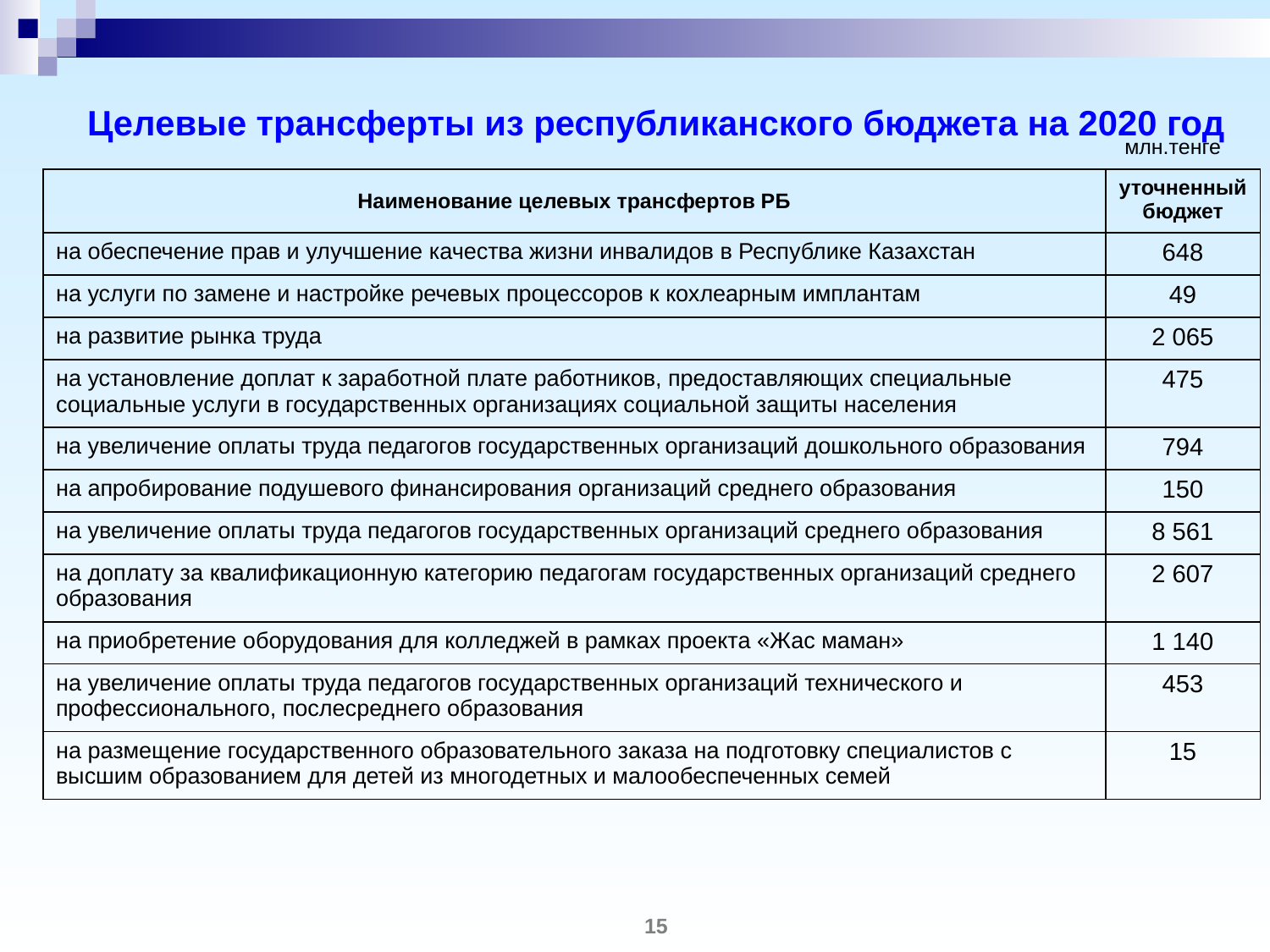

Целевые трансферты из республиканского бюджета на 2020 год
млн.тенге
| Наименование целевых трансфертов РБ | уточненный бюджет |
| --- | --- |
| на обеспечение прав и улучшение качества жизни инвалидов в Республике Казахстан | 648 |
| на услуги по замене и настройке речевых процессоров к кохлеарным имплантам | 49 |
| на развитие рынка труда | 2 065 |
| на установление доплат к заработной плате работников, предоставляющих специальные социальные услуги в государственных организациях социальной защиты населения | 475 |
| на увеличение оплаты труда педагогов государственных организаций дошкольного образования | 794 |
| на апробирование подушевого финансирования организаций среднего образования | 150 |
| на увеличение оплаты труда педагогов государственных организаций среднего образования | 8 561 |
| на доплату за квалификационную категорию педагогам государственных организаций среднего образования | 2 607 |
| на приобретение оборудования для колледжей в рамках проекта «Жас маман» | 1 140 |
| на увеличение оплаты труда педагогов государственных организаций технического и профессионального, послесреднего образования | 453 |
| на размещение государственного образовательного заказа на подготовку специалистов с высшим образованием для детей из многодетных и малообеспеченных семей | 15 |
15